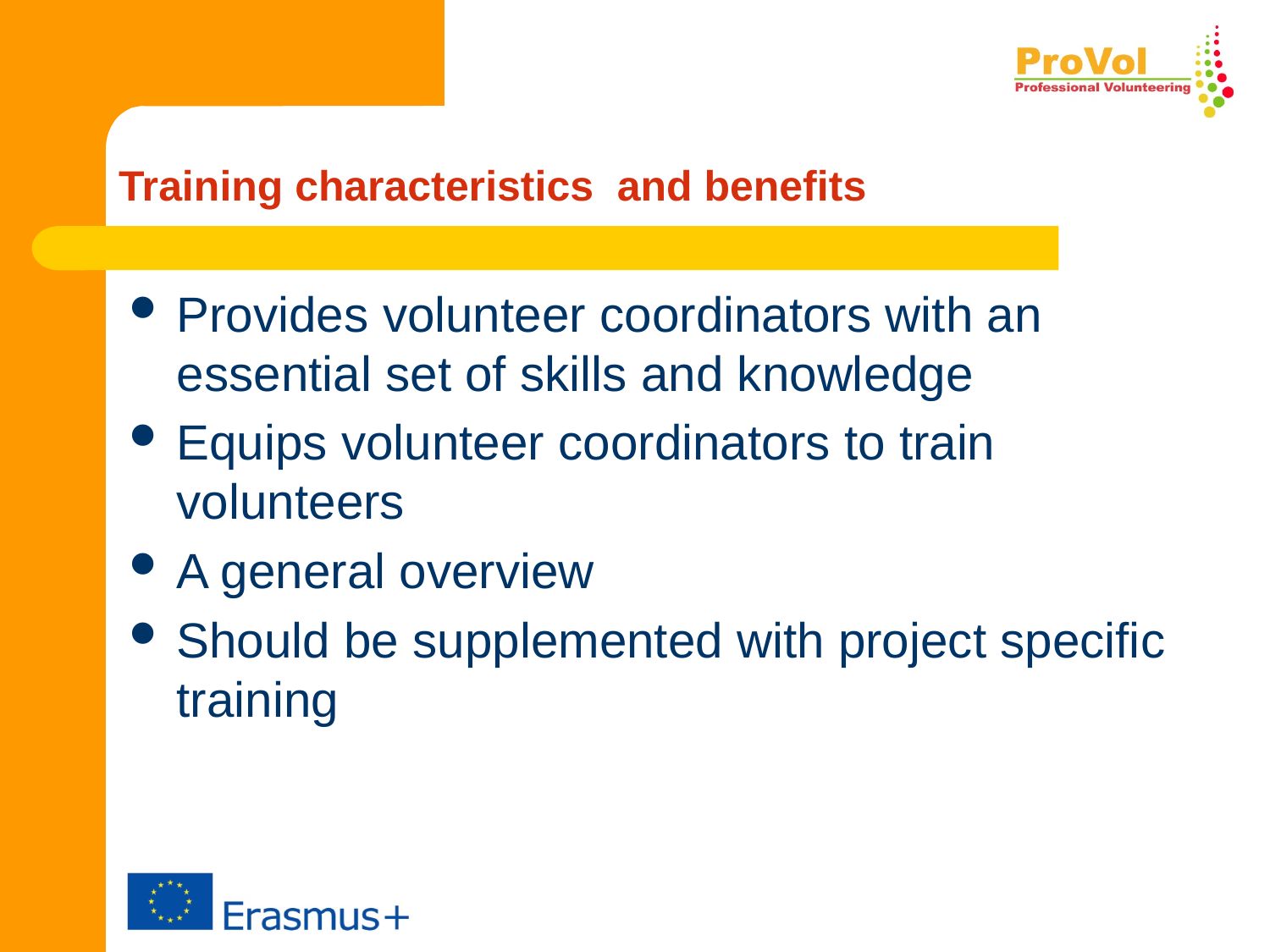

# Training characteristics  and benefits
Provides volunteer coordinators with an essential set of skills and knowledge
Equips volunteer coordinators to train volunteers
A general overview
Should be supplemented with project specific training